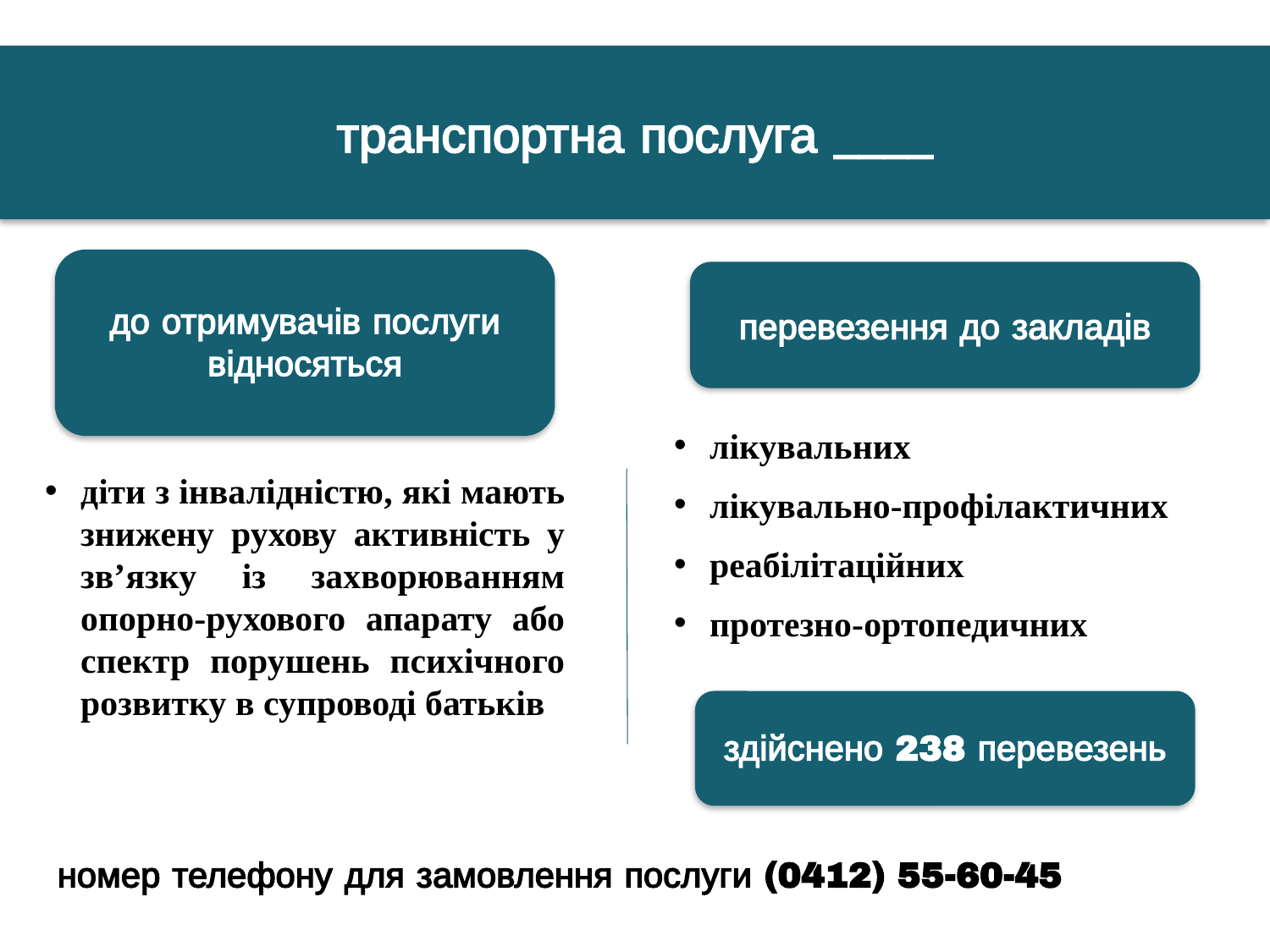

транспортна послуга ____

до отримувачів послуги відносяться

перевезення до закладів
лікувальних

лікувально-профілактичних

реабілітаційних

протезно-ортопедичних

діти з інвалідністю, які мають знижену рухову активність у зв’язку із захворюванням опорно-рухового апарату або спектр порушень психічного розвитку в супроводі батьків

здійснено 238 перевезень

номер телефону для замовлення послуги (0412) 55-60-45